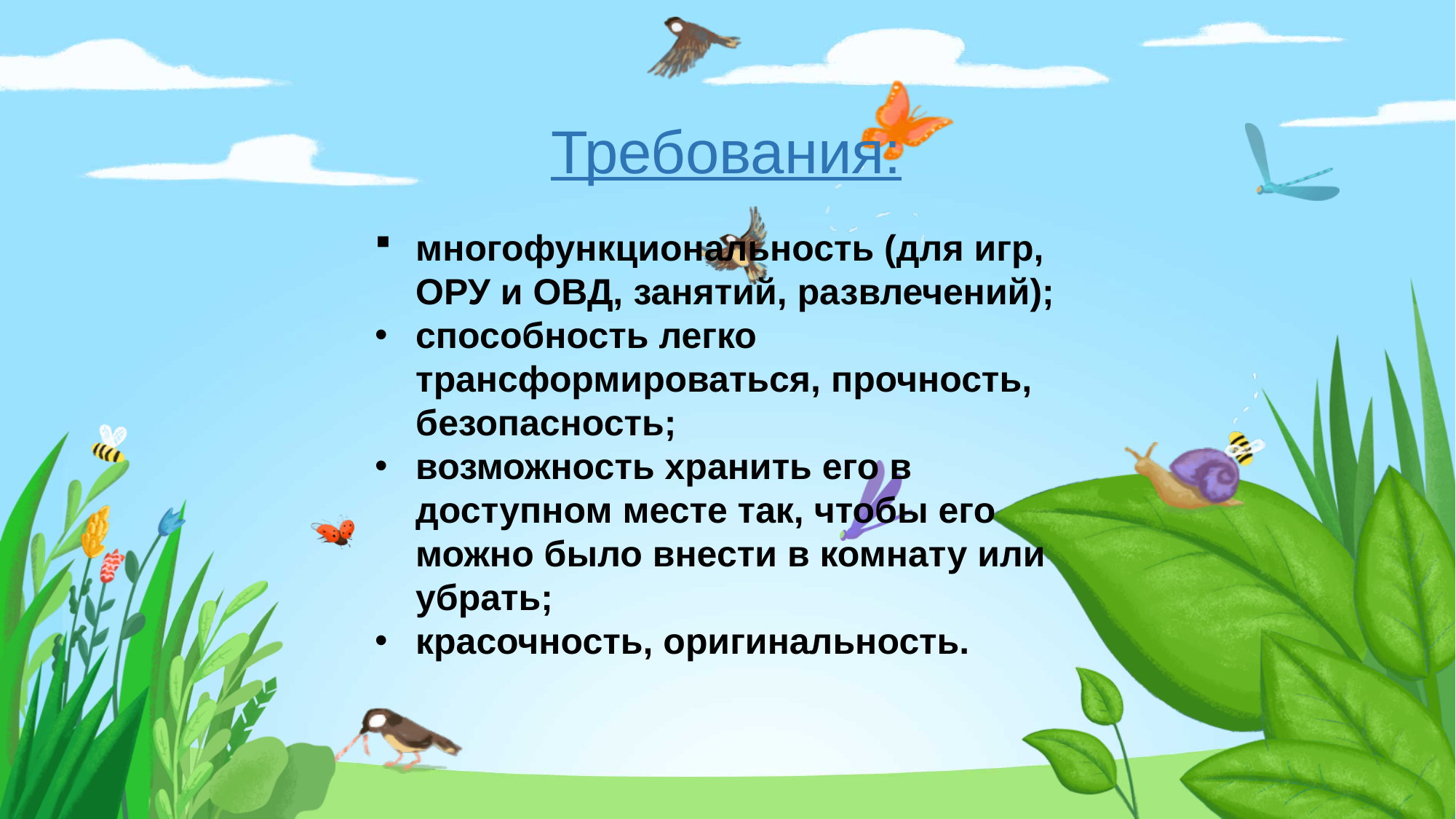

# Требования:
многофункциональность (для игр, ОРУ и ОВД, занятий, развлечений);
способность легко трансформироваться, прочность, безопасность;
возможность хранить его в доступном месте так, чтобы его можно было внести в комнату или убрать;
красочность, оригинальность.